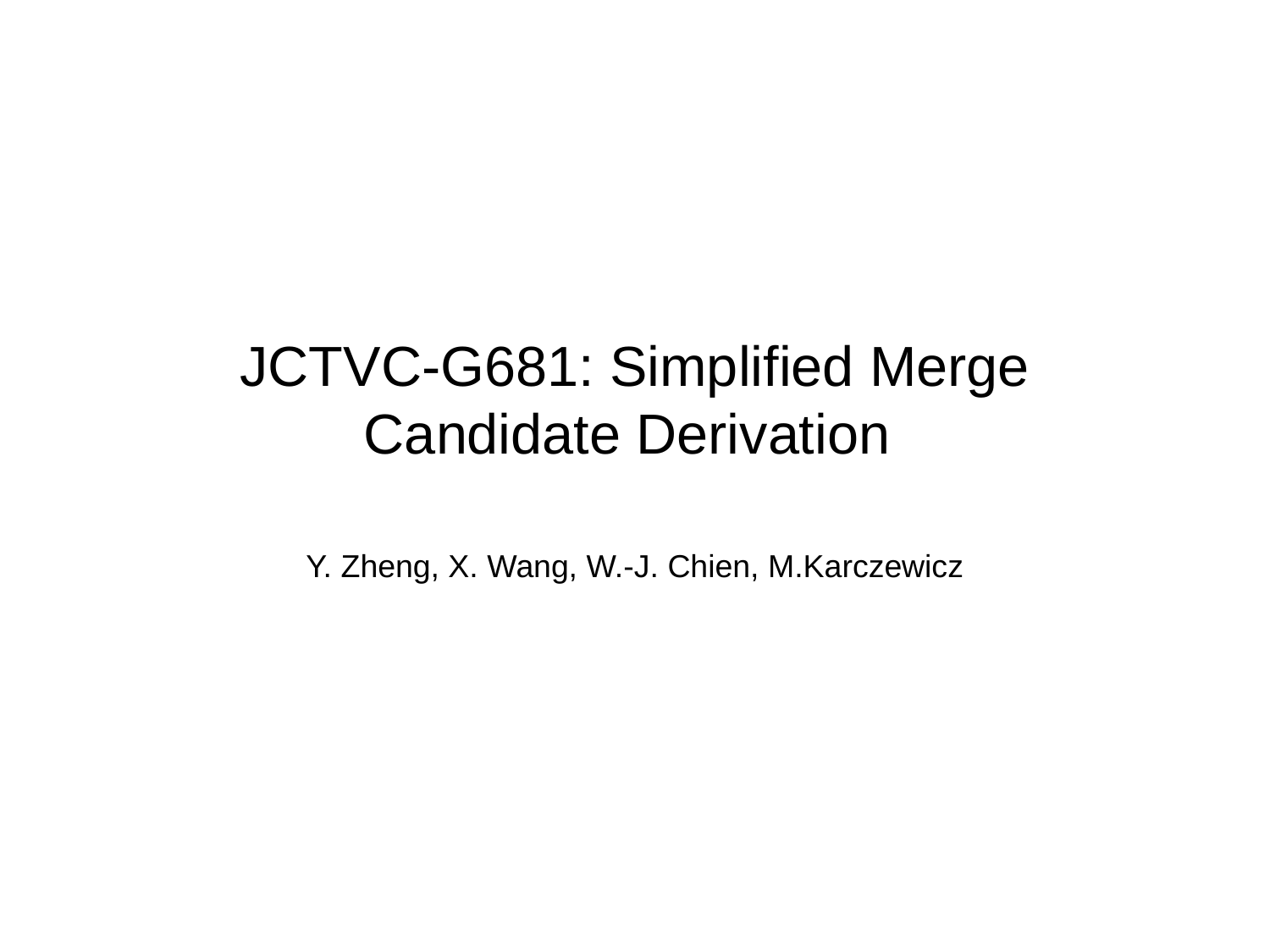

# JCTVC-G681: Simplified Merge Candidate Derivation
Y. Zheng, X. Wang, W.-J. Chien, M.Karczewicz